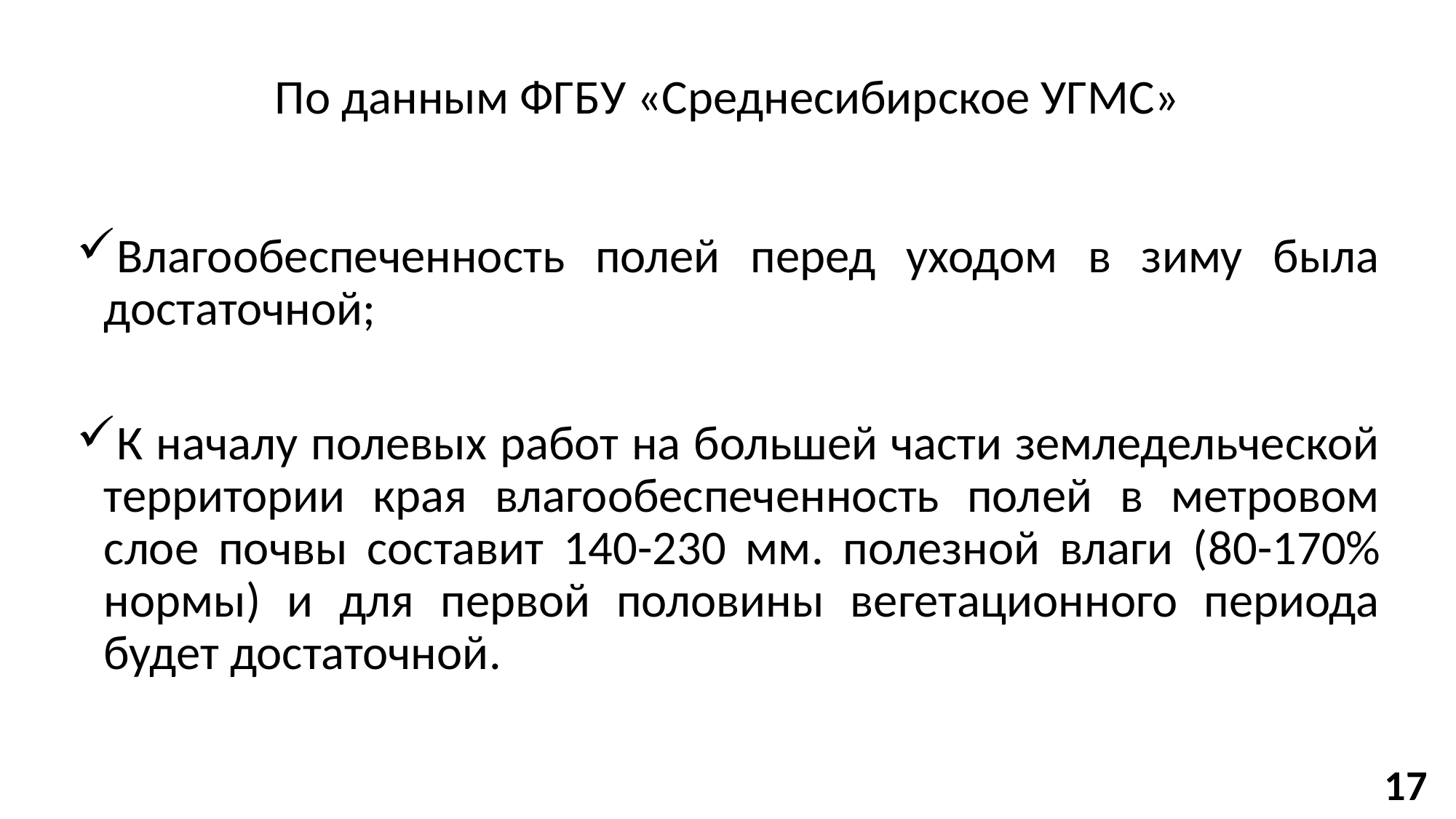

# По данным ФГБУ «Среднесибирское УГМС»
Влагообеспеченность полей перед уходом в зиму была достаточной;

К началу полевых работ на большей части земледельческой территории края влагообеспеченность полей в метровом слое почвы составит 140-230 мм. полезной влаги (80-170% нормы) и для первой половины вегетационного периода будет достаточной.

17